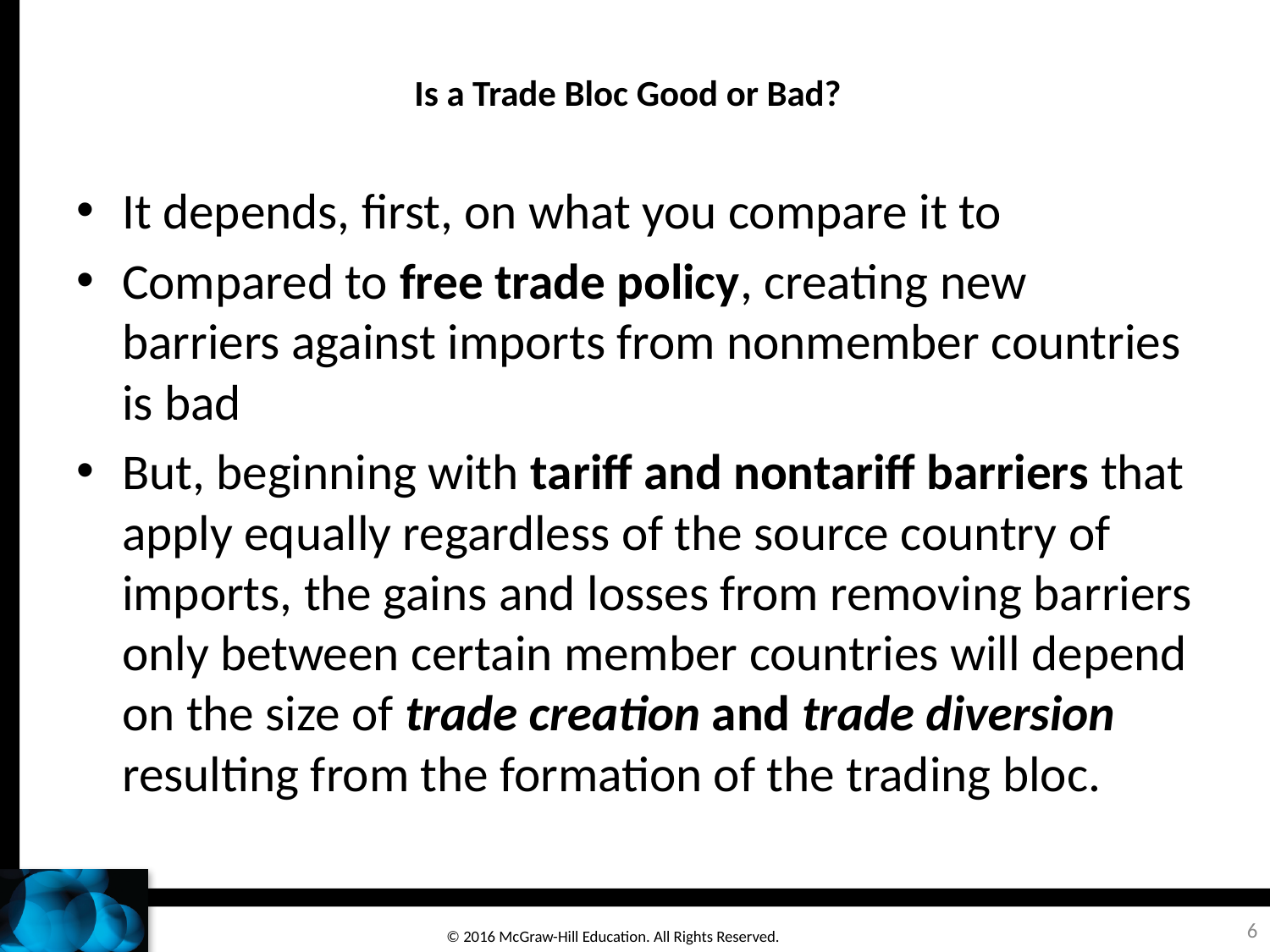

# Is a Trade Bloc Good or Bad?
It depends, first, on what you compare it to
Compared to free trade policy, creating new barriers against imports from nonmember countries is bad
But, beginning with tariff and nontariff barriers that apply equally regardless of the source country of imports, the gains and losses from removing barriers only between certain member countries will depend on the size of trade creation and trade diversion resulting from the formation of the trading bloc.

6
© 2016 McGraw-Hill Education. All Rights Reserved.